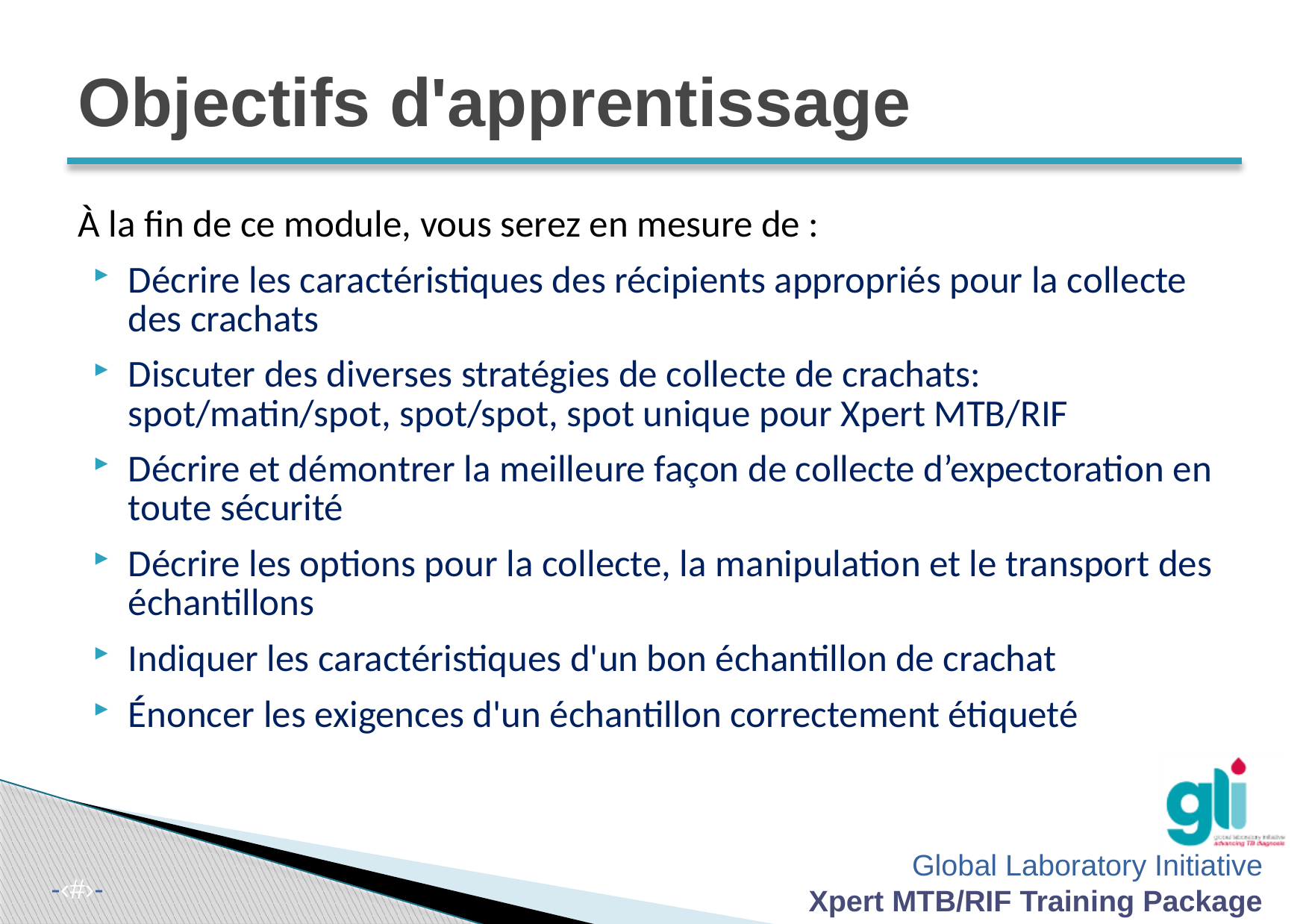

# Objectifs d'apprentissage
À la fin de ce module, vous serez en mesure de :
Décrire les caractéristiques des récipients appropriés pour la collecte des crachats
Discuter des diverses stratégies de collecte de crachats: spot/matin/spot, spot/spot, spot unique pour Xpert MTB/RIF
Décrire et démontrer la meilleure façon de collecte d’expectoration en toute sécurité
Décrire les options pour la collecte, la manipulation et le transport des échantillons
Indiquer les caractéristiques d'un bon échantillon de crachat
Énoncer les exigences d'un échantillon correctement étiqueté